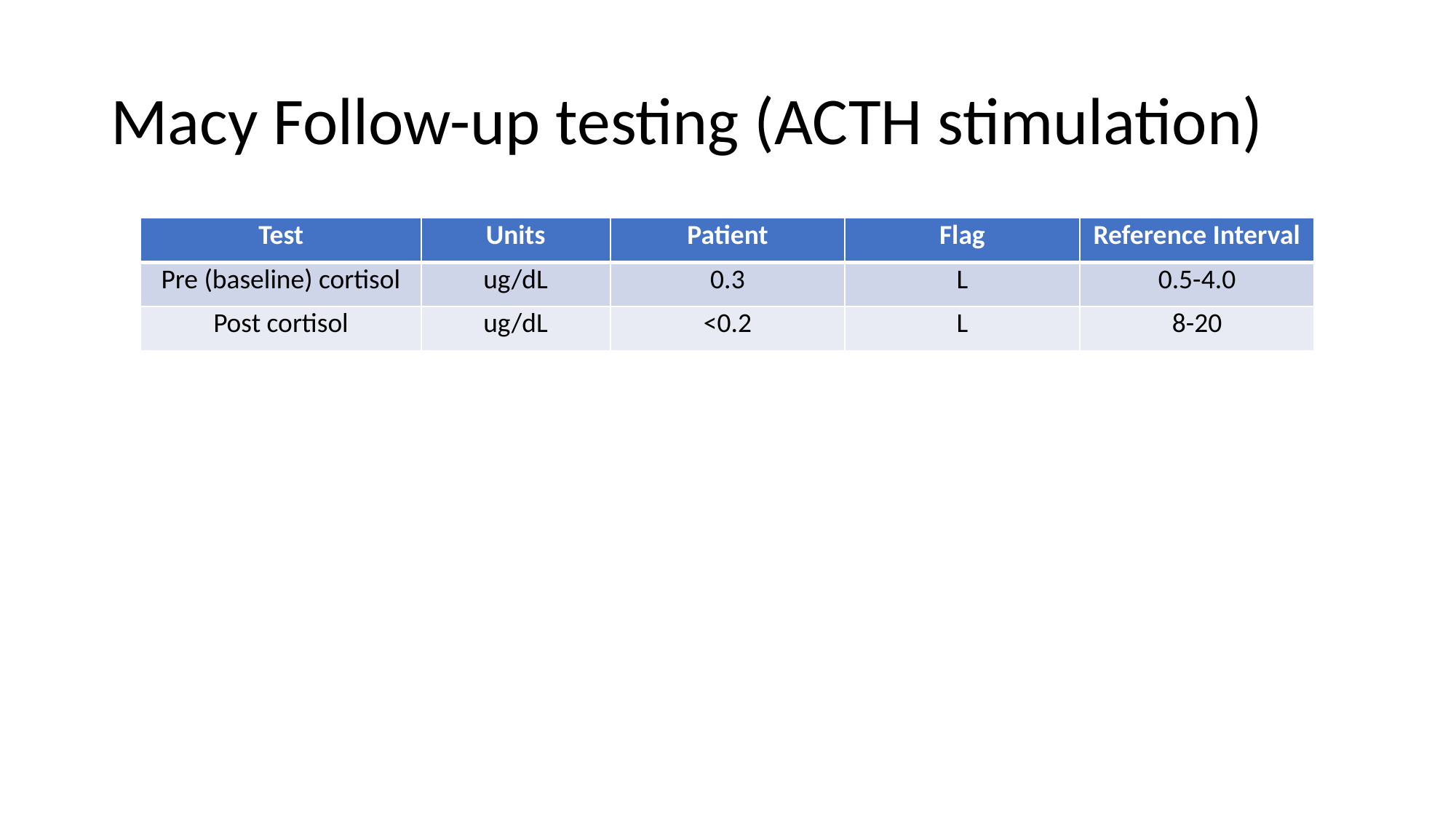

# Macy Follow-up testing (ACTH stimulation)
| Test | Units | Patient | Flag | Reference Interval |
| --- | --- | --- | --- | --- |
| Pre (baseline) cortisol | ug/dL | 0.3 | L | 0.5-4.0 |
| Post cortisol | ug/dL | <0.2 | L | 8-20 |